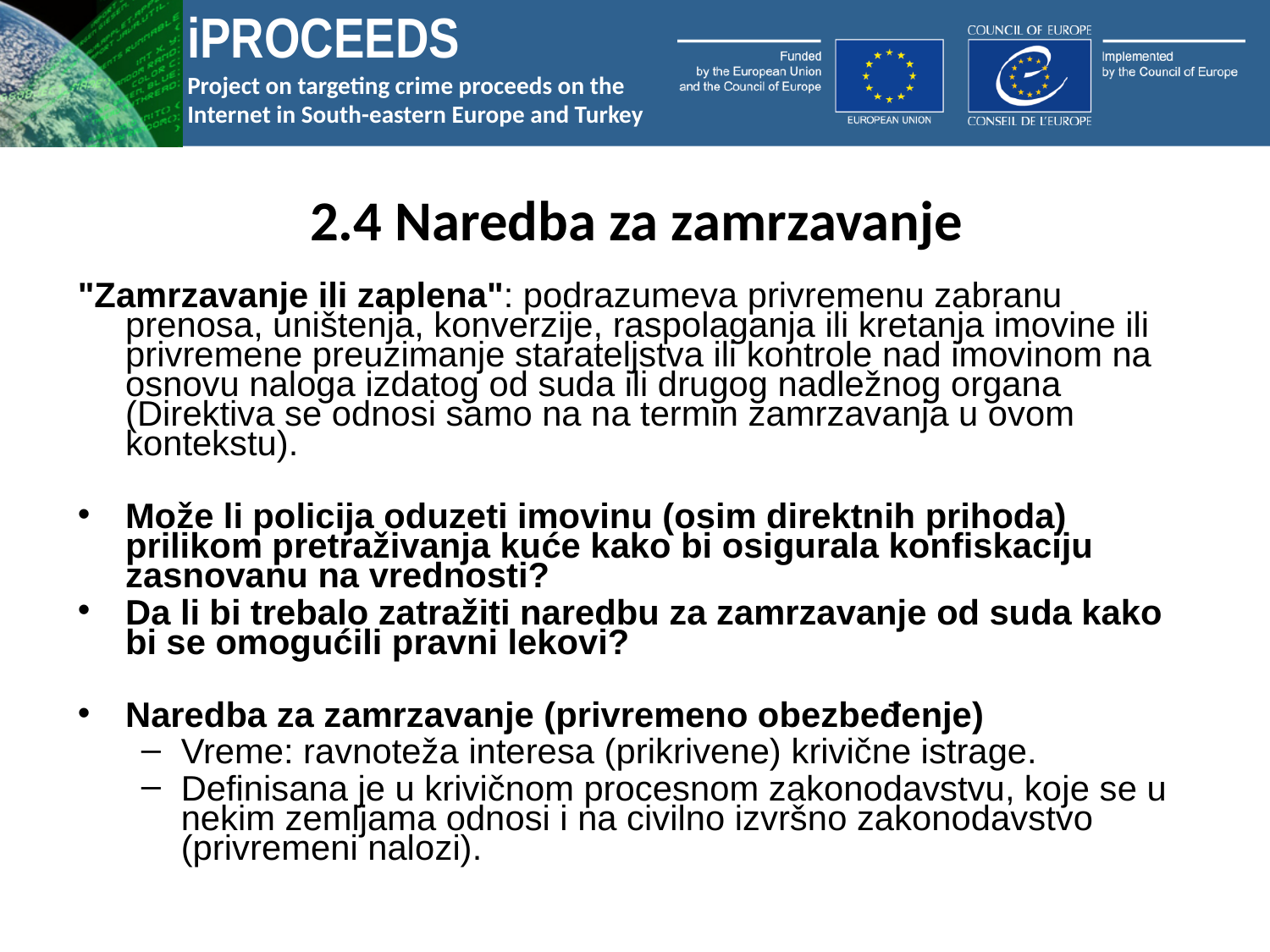

# 2.4 Naredba za zamrzavanje
"Zamrzavanje ili zaplena": podrazumeva privremenu zabranu prenosa, uništenja, konverzije, raspolaganja ili kretanja imovine ili privremene preuzimanje starateljstva ili kontrole nad imovinom na osnovu naloga izdatog od suda ili drugog nadležnog organa (Direktiva se odnosi samo na na termin zamrzavanja u ovom kontekstu).

Može li policija oduzeti imovinu (osim direktnih prihoda) prilikom pretraživanja kuće kako bi osigurala konfiskaciju zasnovanu na vrednosti?
Da li bi trebalo zatražiti naredbu za zamrzavanje od suda kako bi se omogućili pravni lekovi?

Naredba za zamrzavanje (privremeno obezbeđenje)
Vreme: ravnoteža interesa (prikrivene) krivične istrage.
Definisana je u krivičnom procesnom zakonodavstvu, koje se u nekim zemljama odnosi i na civilno izvršno zakonodavstvo (privremeni nalozi).